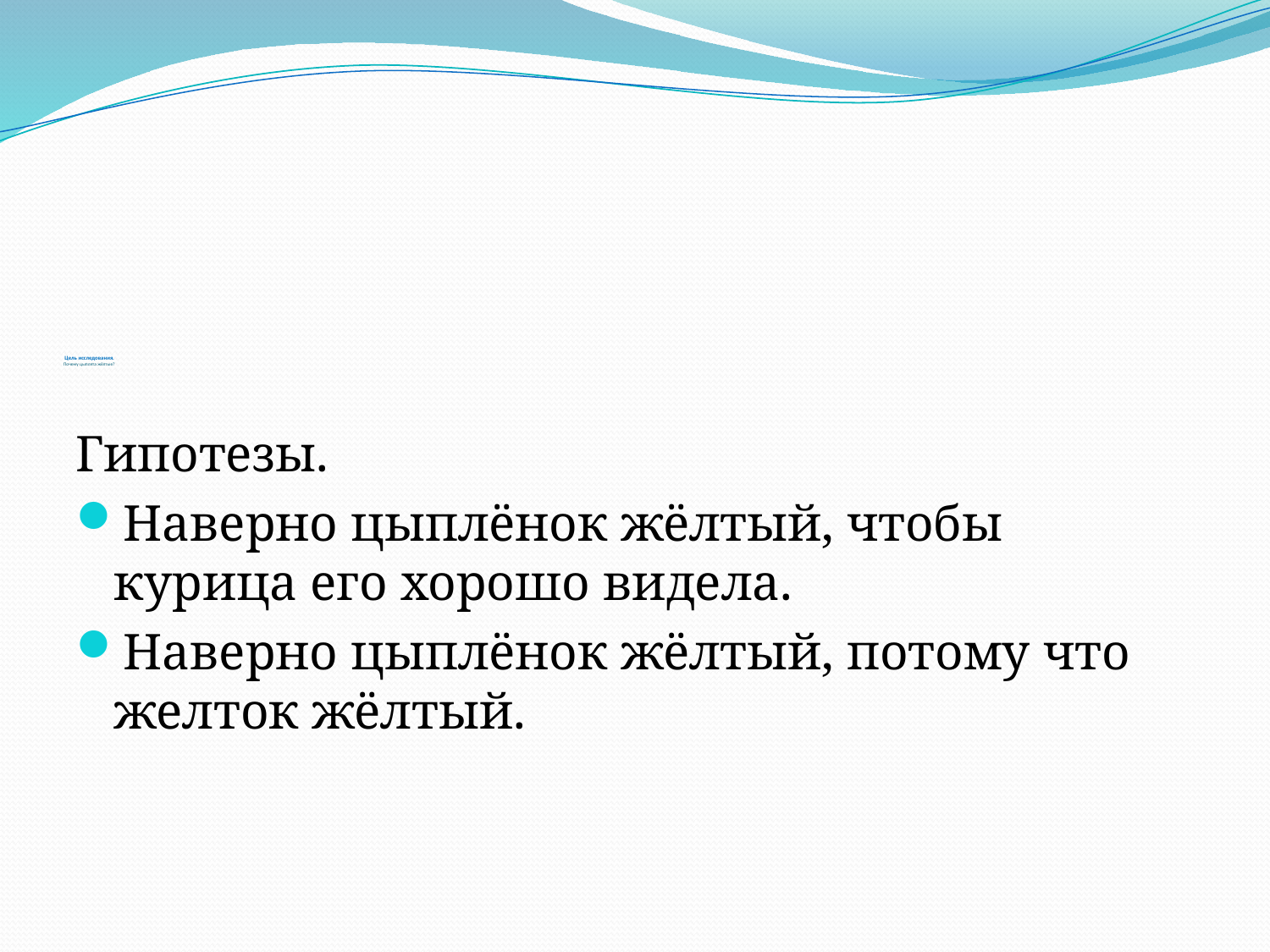

# Цель исследования. Почему цыплята жёлтые?

Гипотезы.
Наверно цыплёнок жёлтый, чтобы курица его хорошо видела.
Наверно цыплёнок жёлтый, потому что желток жёлтый.